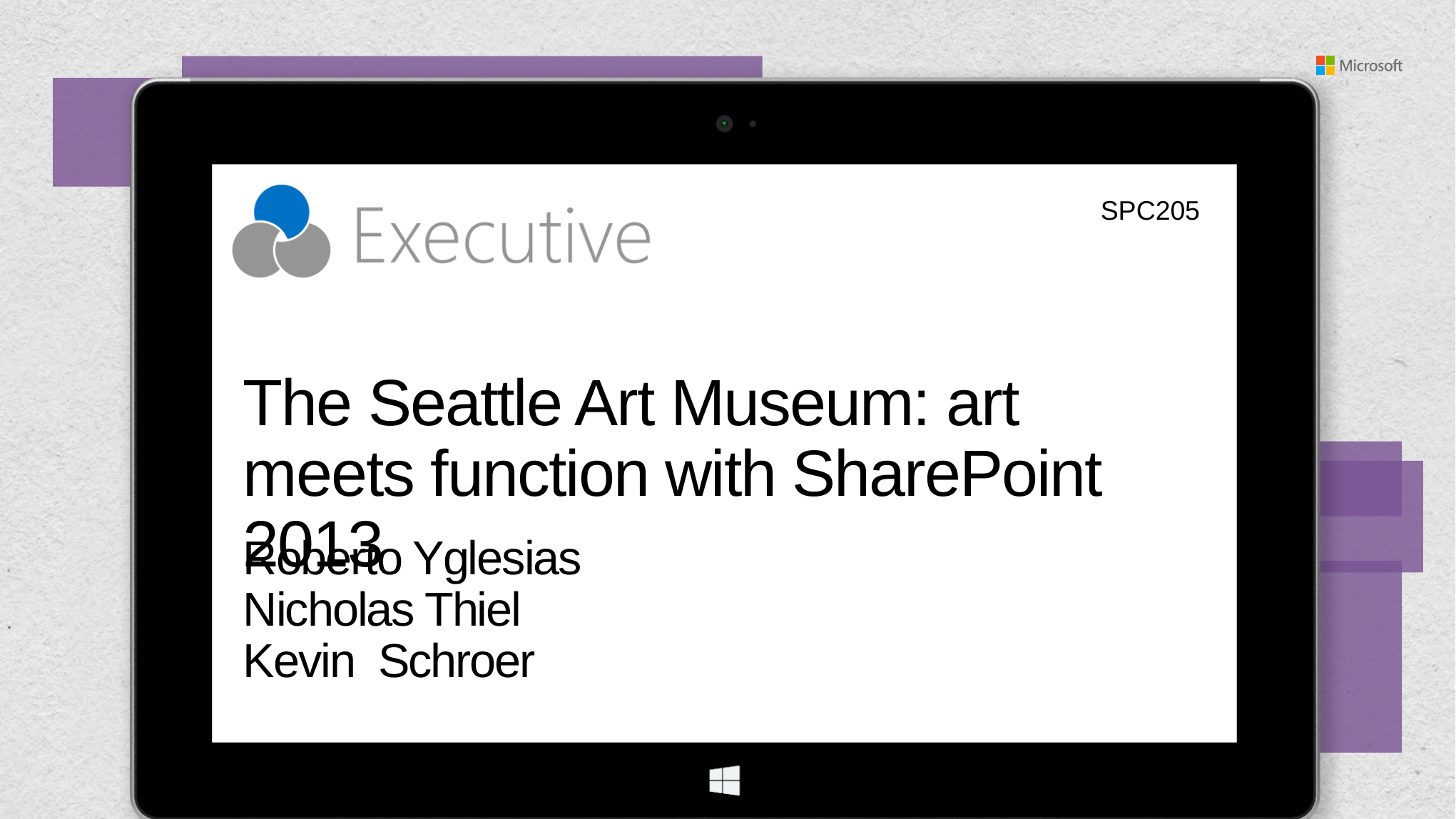

SPC205
# The Seattle Art Museum: art meets function with SharePoint 2013
Roberto Yglesias
Nicholas Thiel
Kevin  Schroer